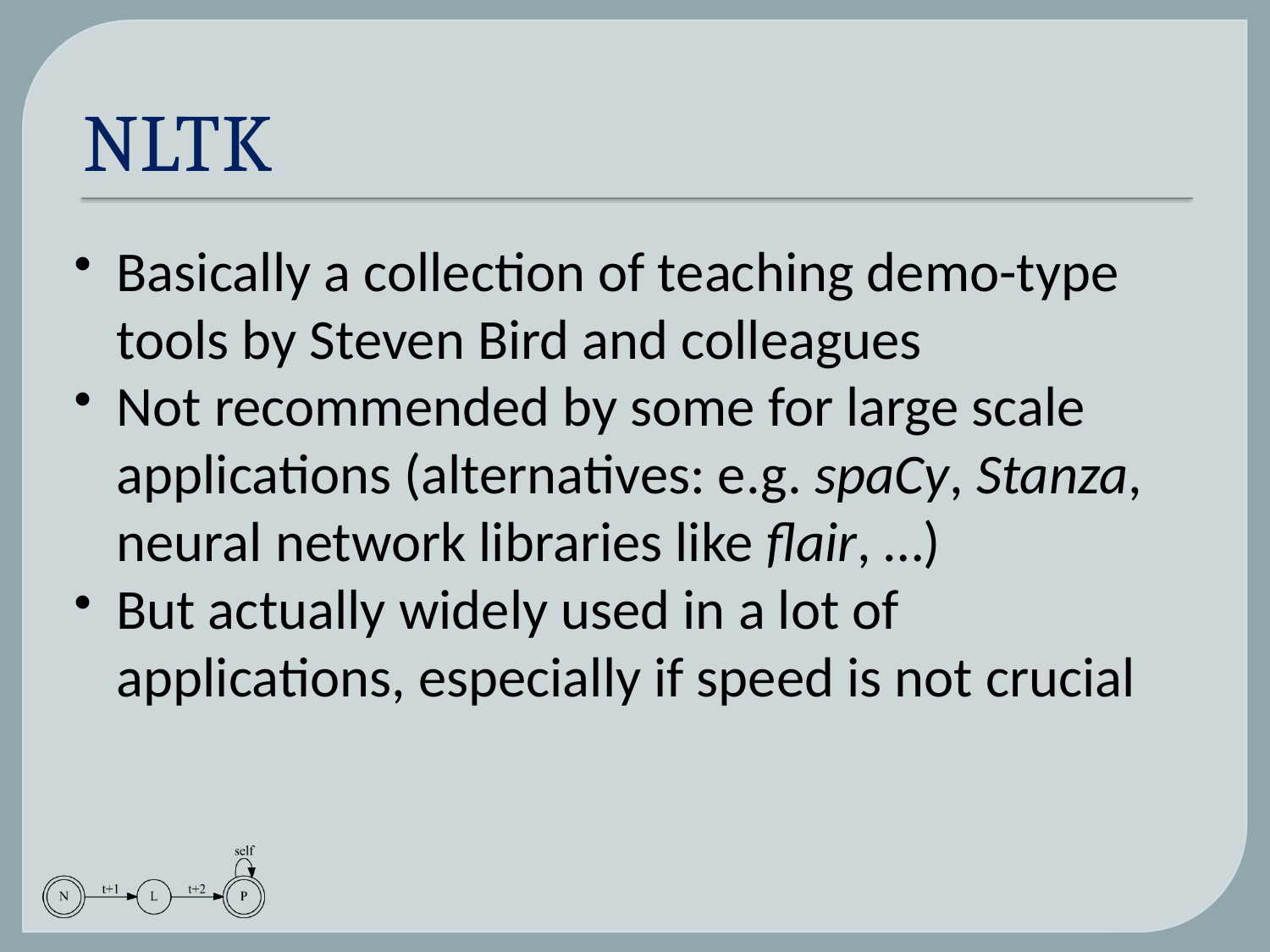

# NLTK
Basically a collection of teaching demo-type tools by Steven Bird and colleagues
Not recommended by some for large scale applications (alternatives: e.g. spaCy, Stanza, neural network libraries like flair, …)
But actually widely used in a lot of applications, especially if speed is not crucial